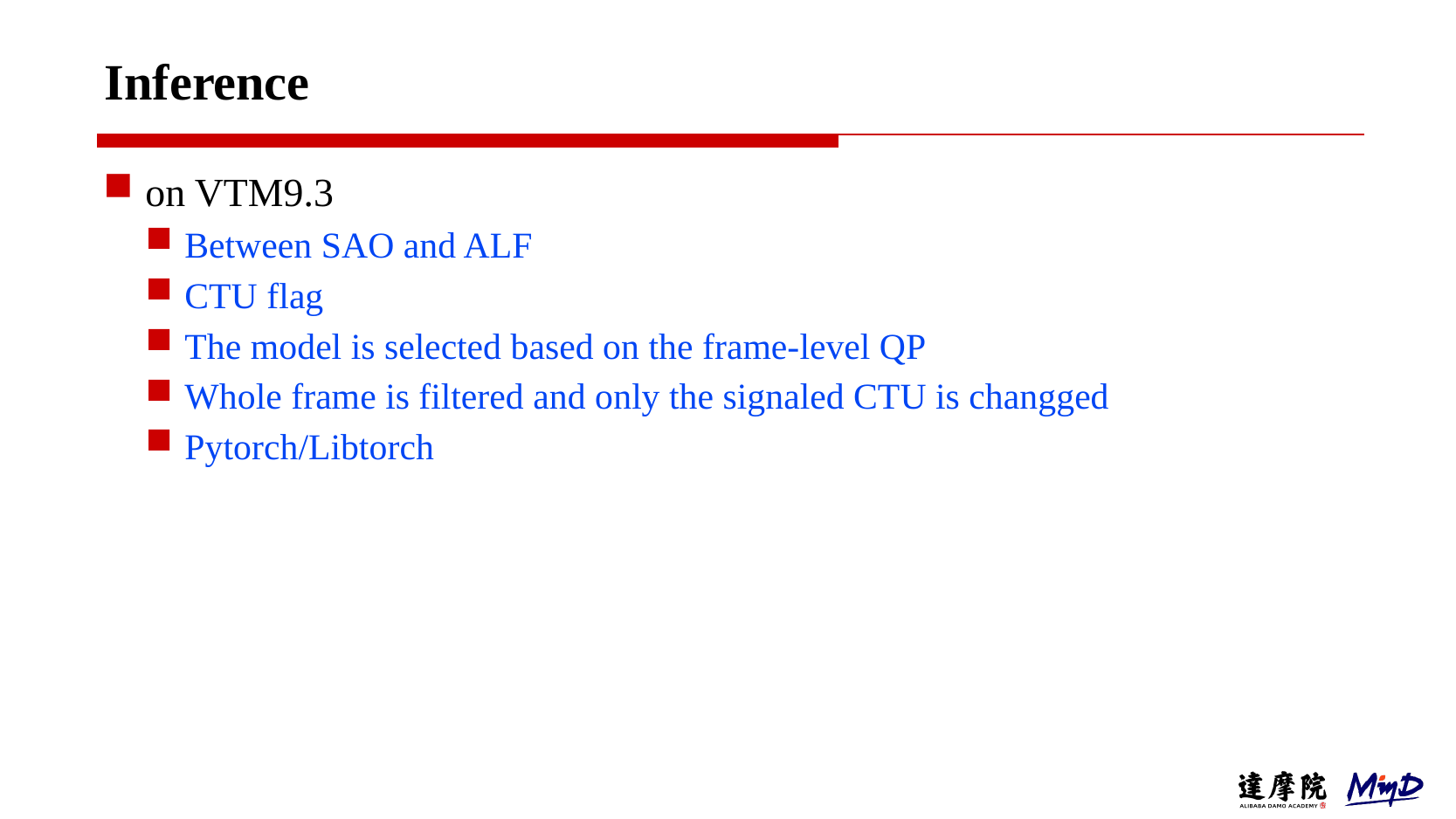

# Inference
on VTM9.3
Between SAO and ALF
CTU flag
The model is selected based on the frame-level QP
Whole frame is filtered and only the signaled CTU is changged
Pytorch/Libtorch